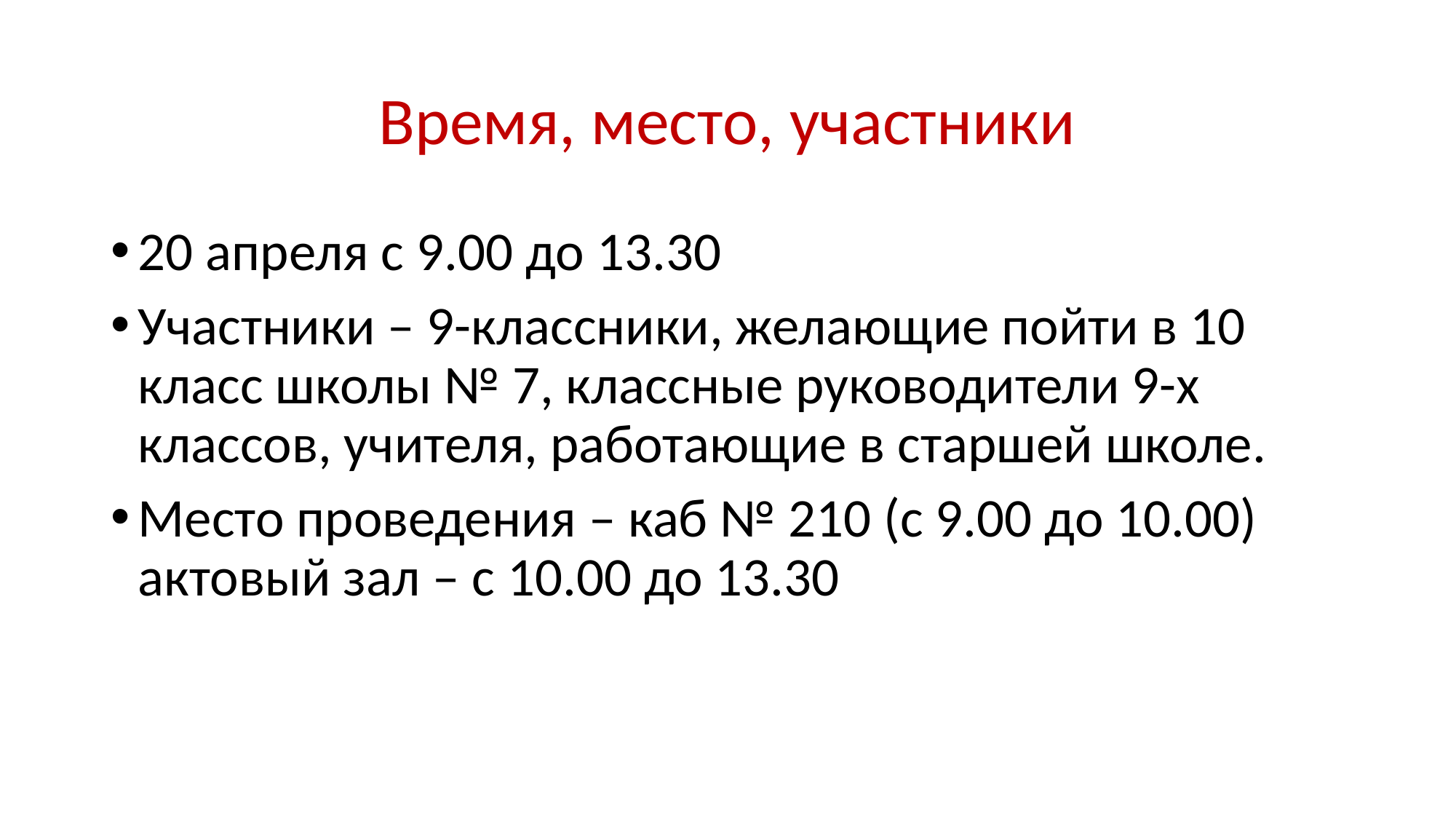

# Время, место, участники
20 апреля с 9.00 до 13.30
Участники – 9-классники, желающие пойти в 10 класс школы № 7, классные руководители 9-х классов, учителя, работающие в старшей школе.
Место проведения – каб № 210 (с 9.00 до 10.00) актовый зал – с 10.00 до 13.30